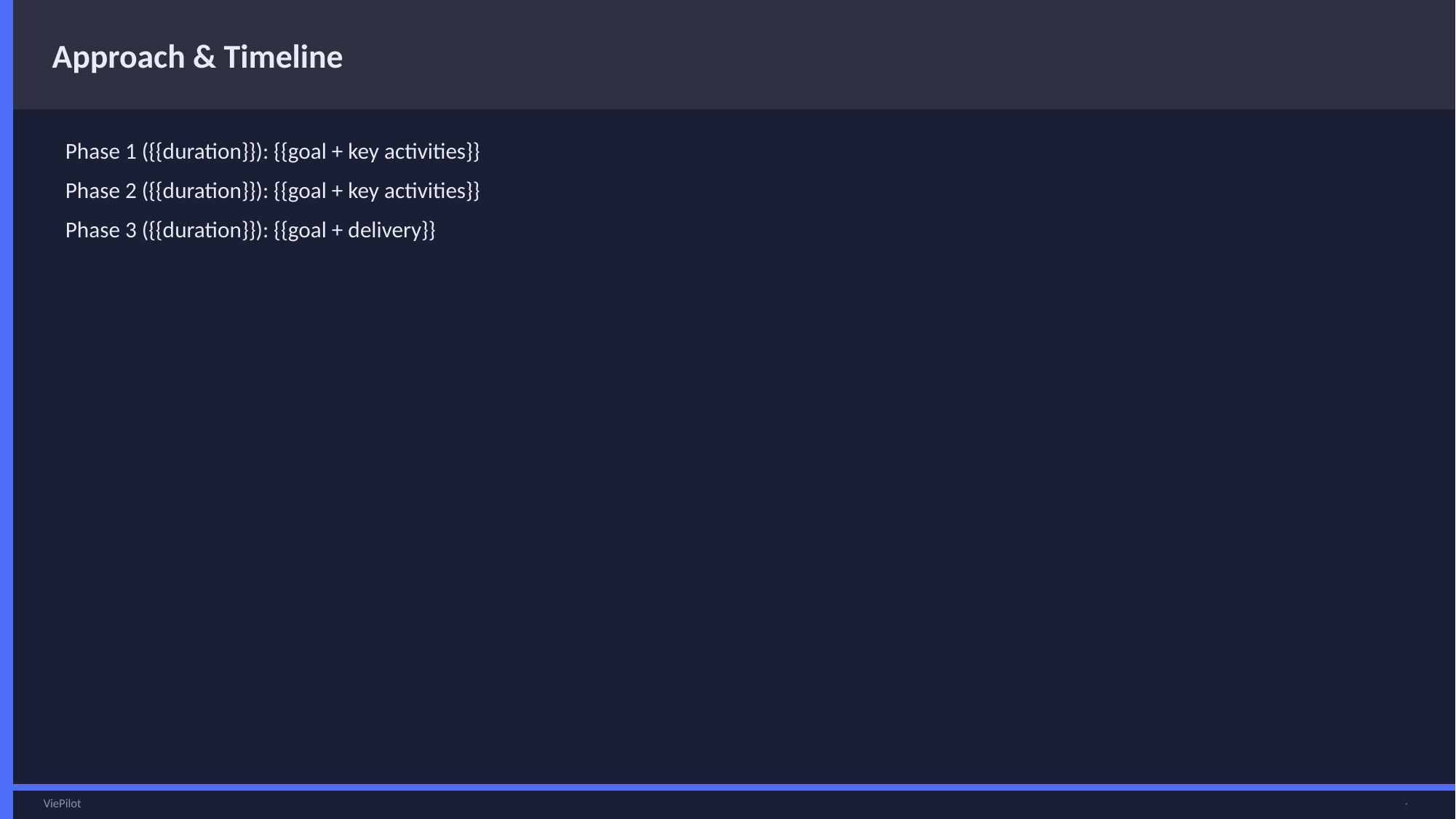

Approach & Timeline
Phase 1 ({{duration}}): {{goal + key activities}}
Phase 2 ({{duration}}): {{goal + key activities}}
Phase 3 ({{duration}}): {{goal + delivery}}